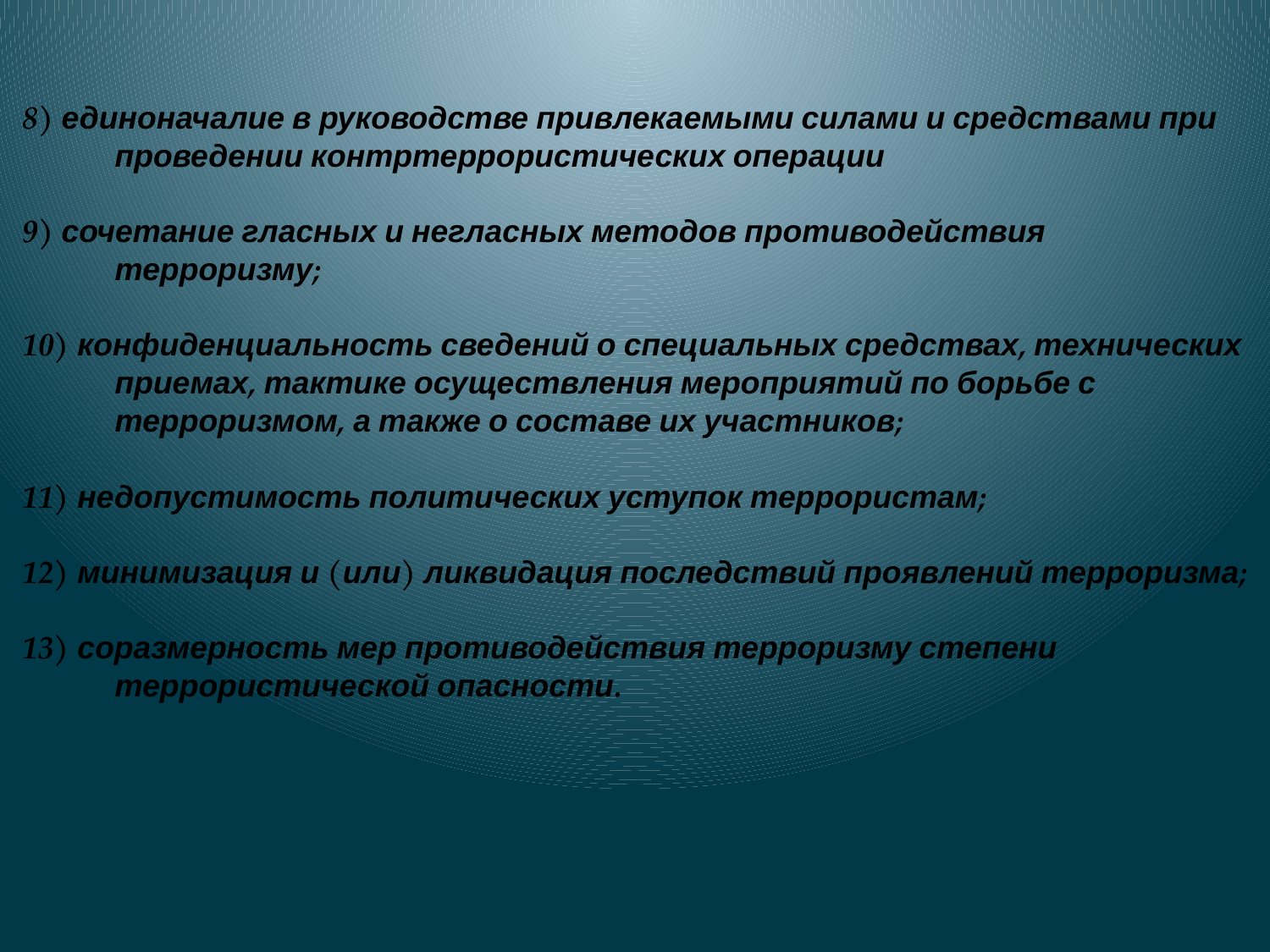

8) единоначалие в руководстве привлекаемыми силами и средствами при проведении контртеррористических операции

9) сочетание гласных и негласных методов противодействия терроризму;

10) конфиденциальность сведений о специальных средствах, технических приемах, тактике осуществления мероприятий по борьбе с терроризмом, а также о составе их участников;

11) недопустимость политических уступок террористам;

12) минимизация и (или) ликвидация последствий проявлений терроризма;

13) соразмерность мер противодействия терроризму степени террористической опасности.